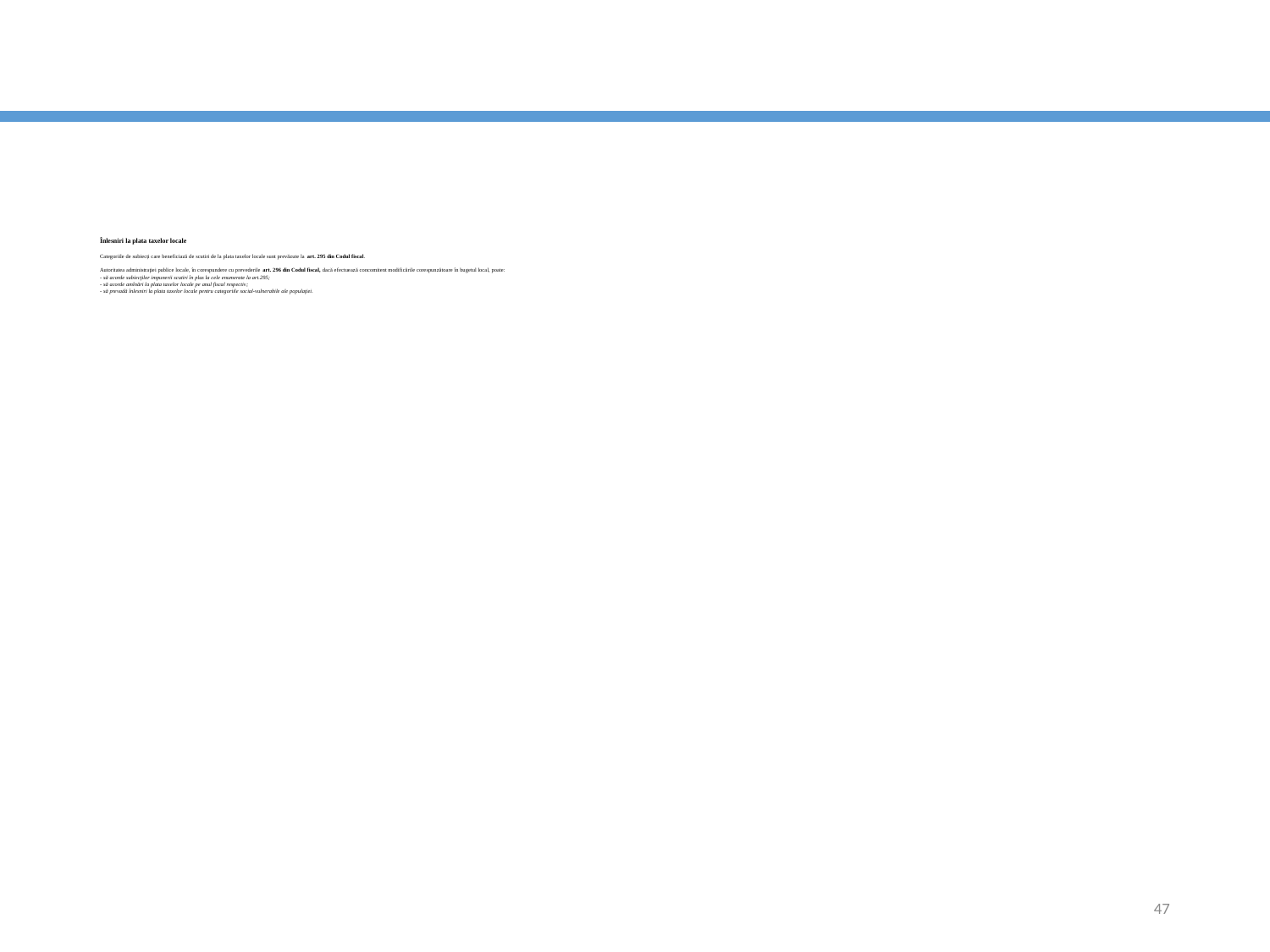

# Înlesniri la plata taxelor locale Categoriile de subiecți care beneficiază de scutiri de la plata taxelor locale sunt prevăzute la art. 295 din Codul fiscal. Autoritatea administraţiei publice locale, în corespundere cu prevederile art. 296 din Codul fiscal, dacă efectuează concomitent modificările corespunzătoare în bugetul local, poate: - să acorde subiecţilor impunerii scutiri în plus la cele enumerate la art.295; - să acorde amînări la plata taxelor locale pe anul fiscal respectiv; - să prevadă înlesniri la plata taxelor locale pentru categoriile social-vulnerabile ale populaţiei.

47